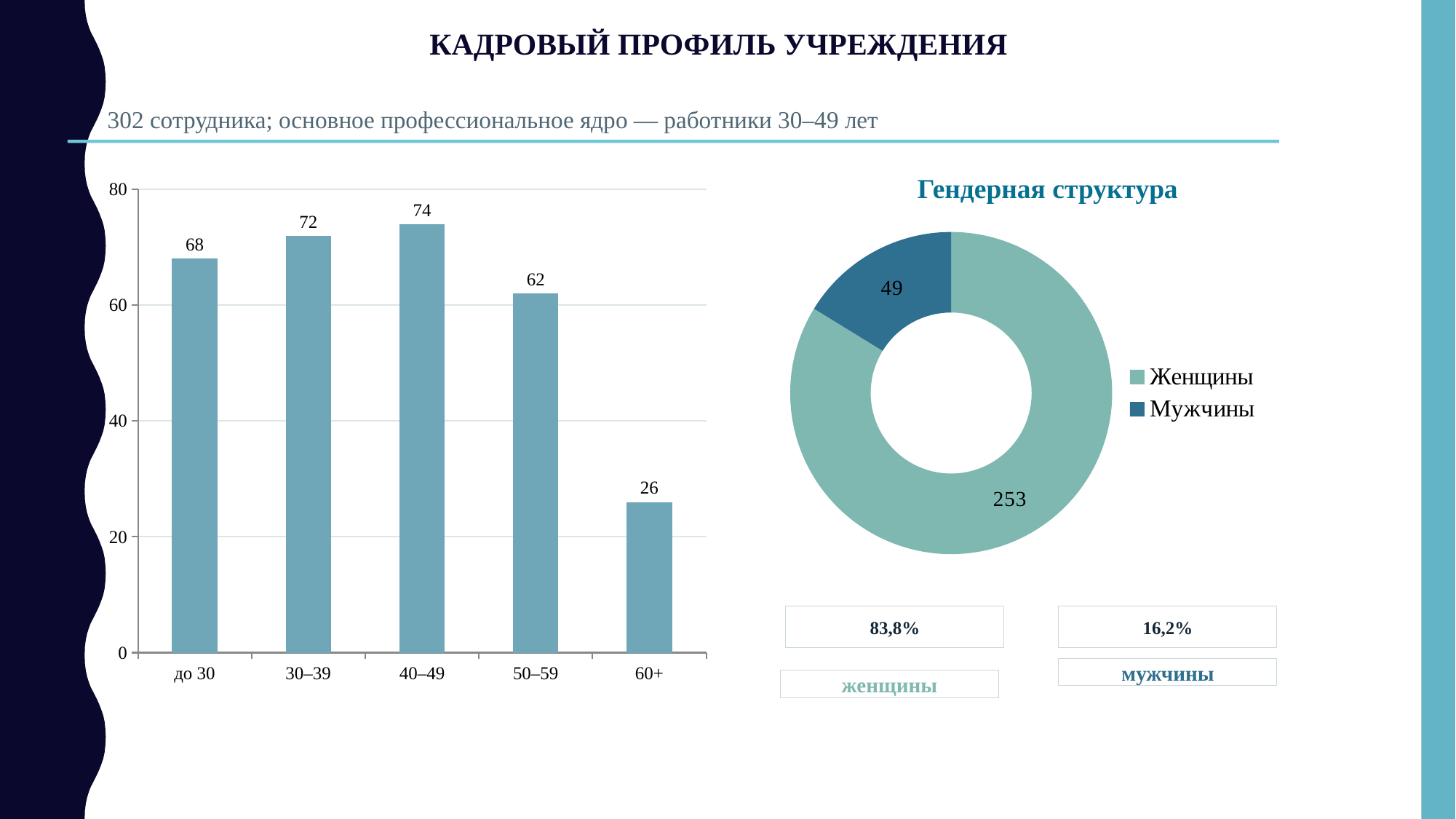

КАДРОВЫЙ ПРОФИЛЬ УЧРЕЖДЕНИЯ
302 сотрудника; основное профессиональное ядро — работники 30–49 лет

### Chart

| Category | чел. |
|---|---|
| до 30 | 68.0 |
| 30–39 | 72.0 |
| 40–49 | 74.0 |
| 50–59 | 62.0 |
| 60+ | 26.0 |
Гендерная структура

### Chart

| Category | Доля |
|---|---|
| Женщины | 253.0 |
| Мужчины | 49.0 |
83,8%
16,2%
мужчины
женщины